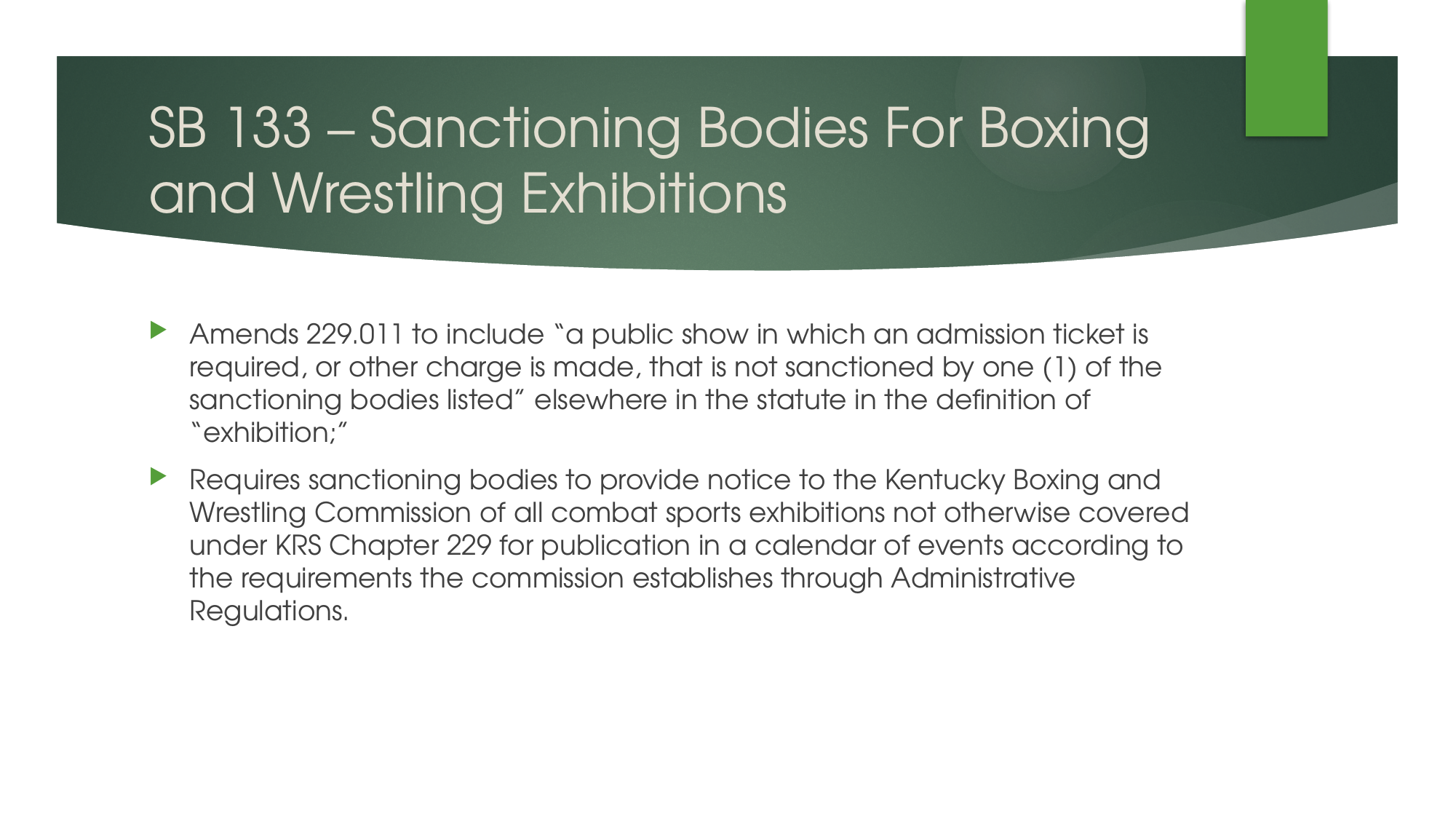

# SB 133 – Sanctioning Bodies For Boxing and Wrestling Exhibitions
Amends 229.011 to include “a public show in which an admission ticket is required, or other charge is made, that is not sanctioned by one (1) of the sanctioning bodies listed” elsewhere in the statute in the definition of “exhibition;”
Requires sanctioning bodies to provide notice to the Kentucky Boxing and Wrestling Commission of all combat sports exhibitions not otherwise covered under KRS Chapter 229 for publication in a calendar of events according to the requirements the commission establishes through Administrative Regulations.